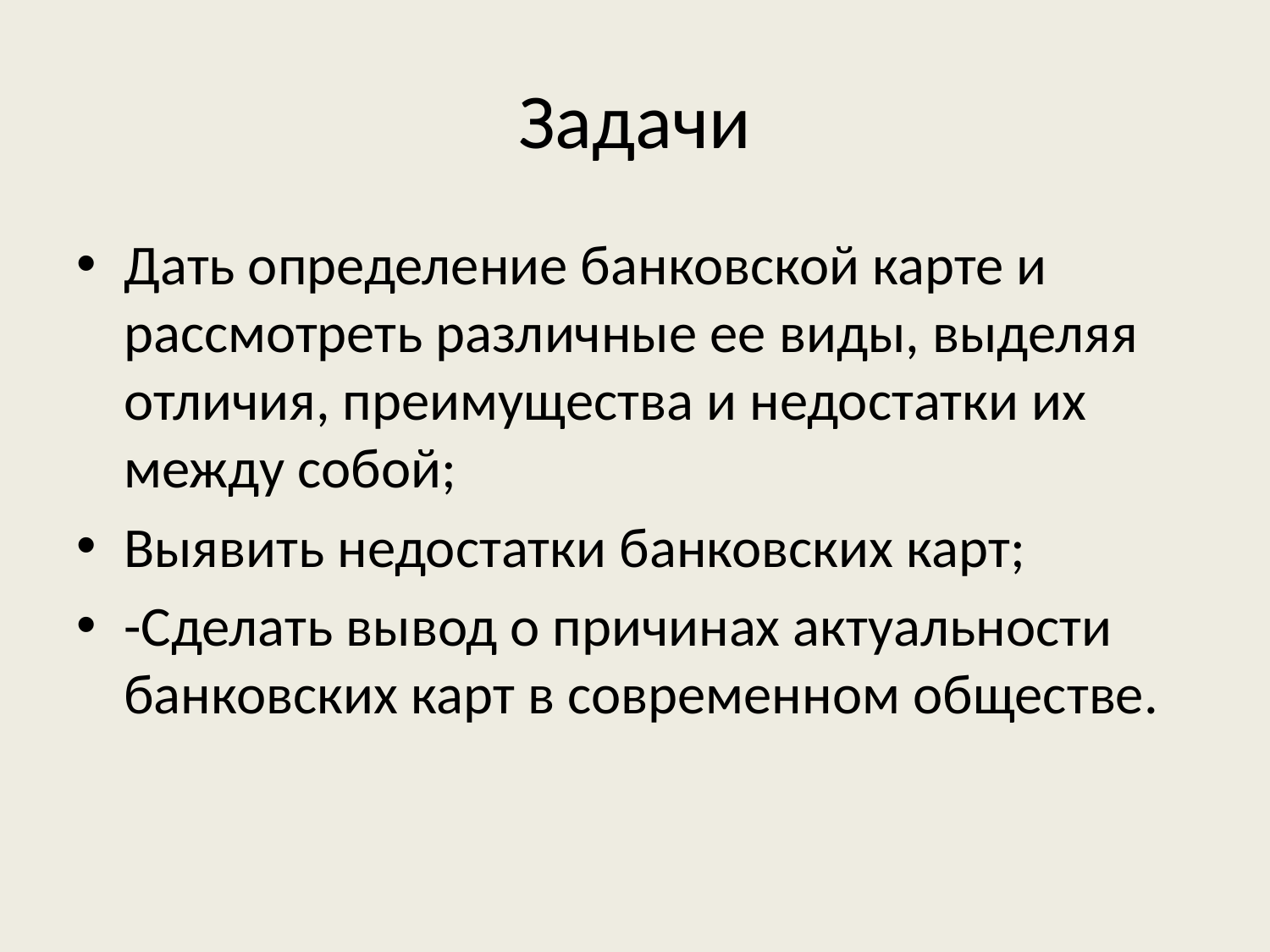

# Задачи
Дать определение банковской карте и рассмотреть различные ее виды, выделяя отличия, преимущества и недостатки их между собой;
Выявить недостатки банковских карт;
-Сделать вывод о причинах актуальности банковских карт в современном обществе.